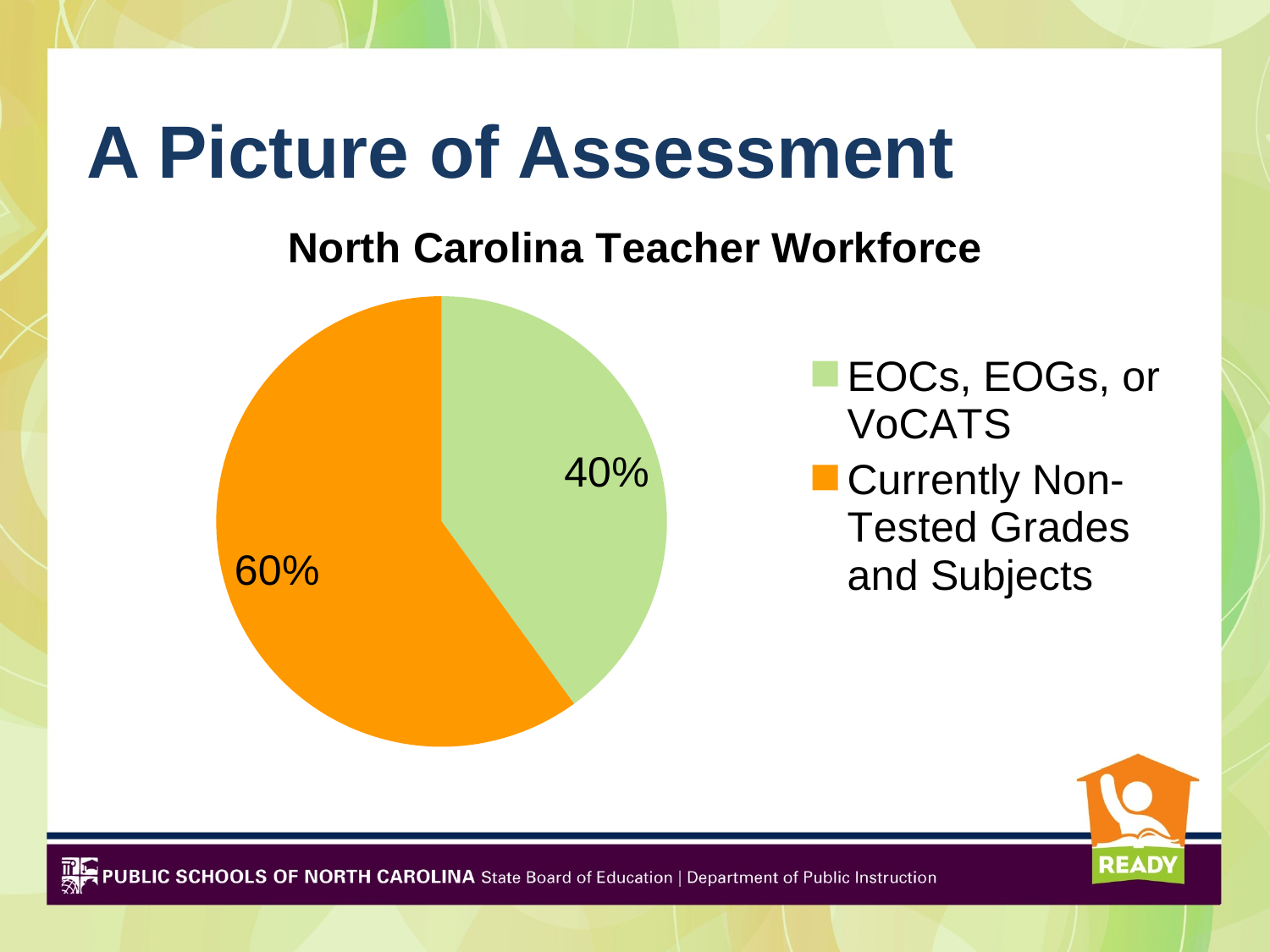

# A Picture of Assessment

### Chart: North Carolina Teacher Workforce

| Category | North Carolina Teacher Workforce |
|---|---|
| EOCs, EOGs, or VoCATS | 40.0 |
| Currently Non-Tested Grades and Subjects | 60.0 |